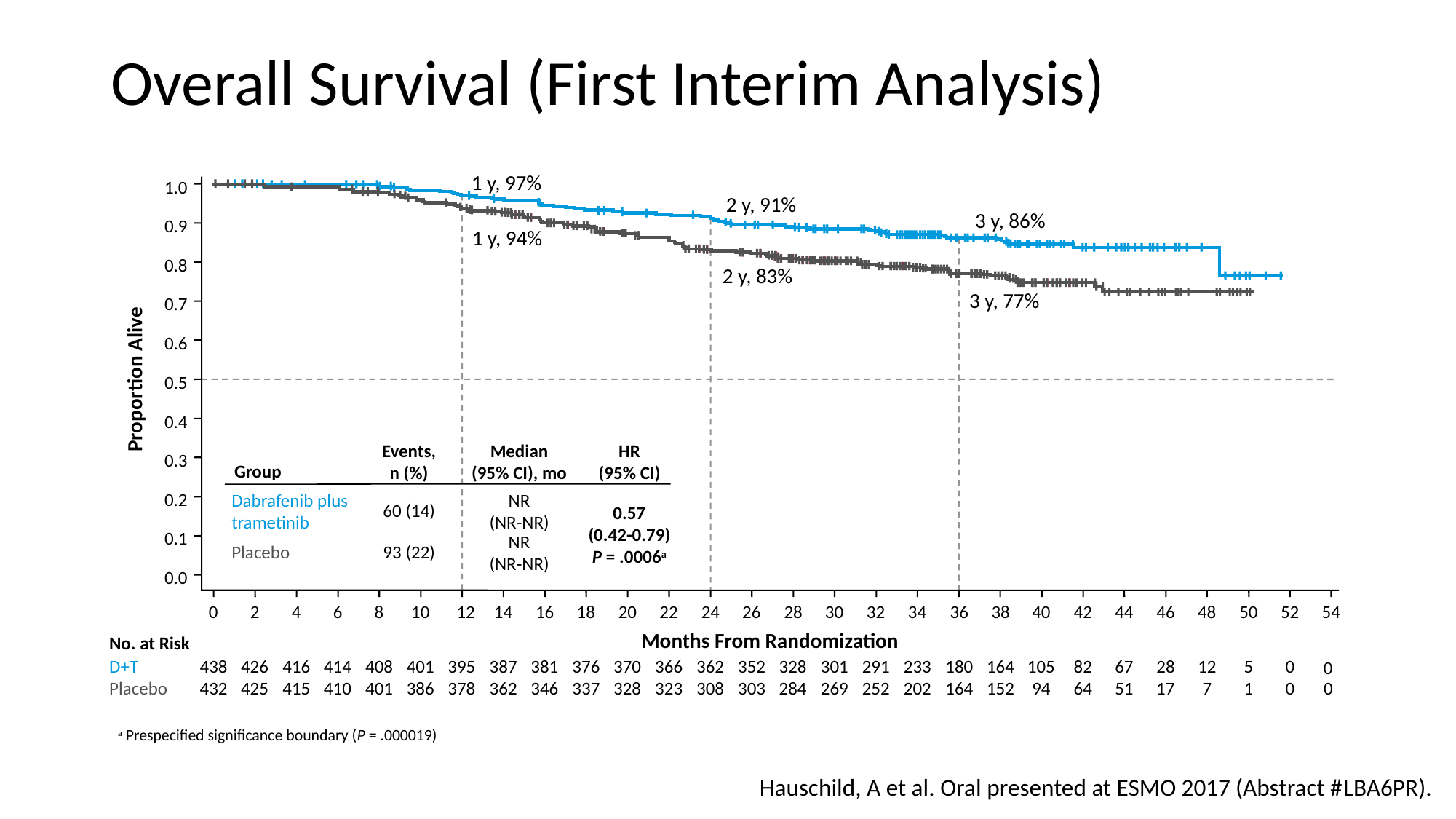

# Overall Survival (First Interim Analysis)
1 y, 97%
1.0

2 y, 91%

3 y, 86%
0.9

1 y, 94%

0.8
2 y, 83%
3 y, 77%
0.7
0.6
Proportion Alive
0.5

0.4
Events,
n (%)
Median
(95% CI), mo
HR
(95% CI)
0.3
Group
0.2
Dabrafenib plus trametinib
NR
(NR-NR)
60 (14)
0.57
(0.42-0.79)
P = .0006a
0.1
NR
(NR-NR)
Placebo
93 (22)
0.0
0
2
4
6
8
10
12
14
16
18
20
22
24
26
28
30
32
34
36
38
40
42
44
46
48
50
52
54
Months From Randomization
No. at Risk
0
D+T
438
426
416
414
408
401
395
387
381
376
370
366
362
352
328
301
291
233
180
164
105
82
67
28
12
5
0
0
Placebo
432
425
415
410
401
386
378
362
346
337
328
323
308
303
284
269
252
202
164
152
94
64
51
17
7
1
0
a Prespecified significance boundary (P = .000019)
Hauschild, A et al. Oral presented at ESMO 2017 (Abstract #LBA6PR).